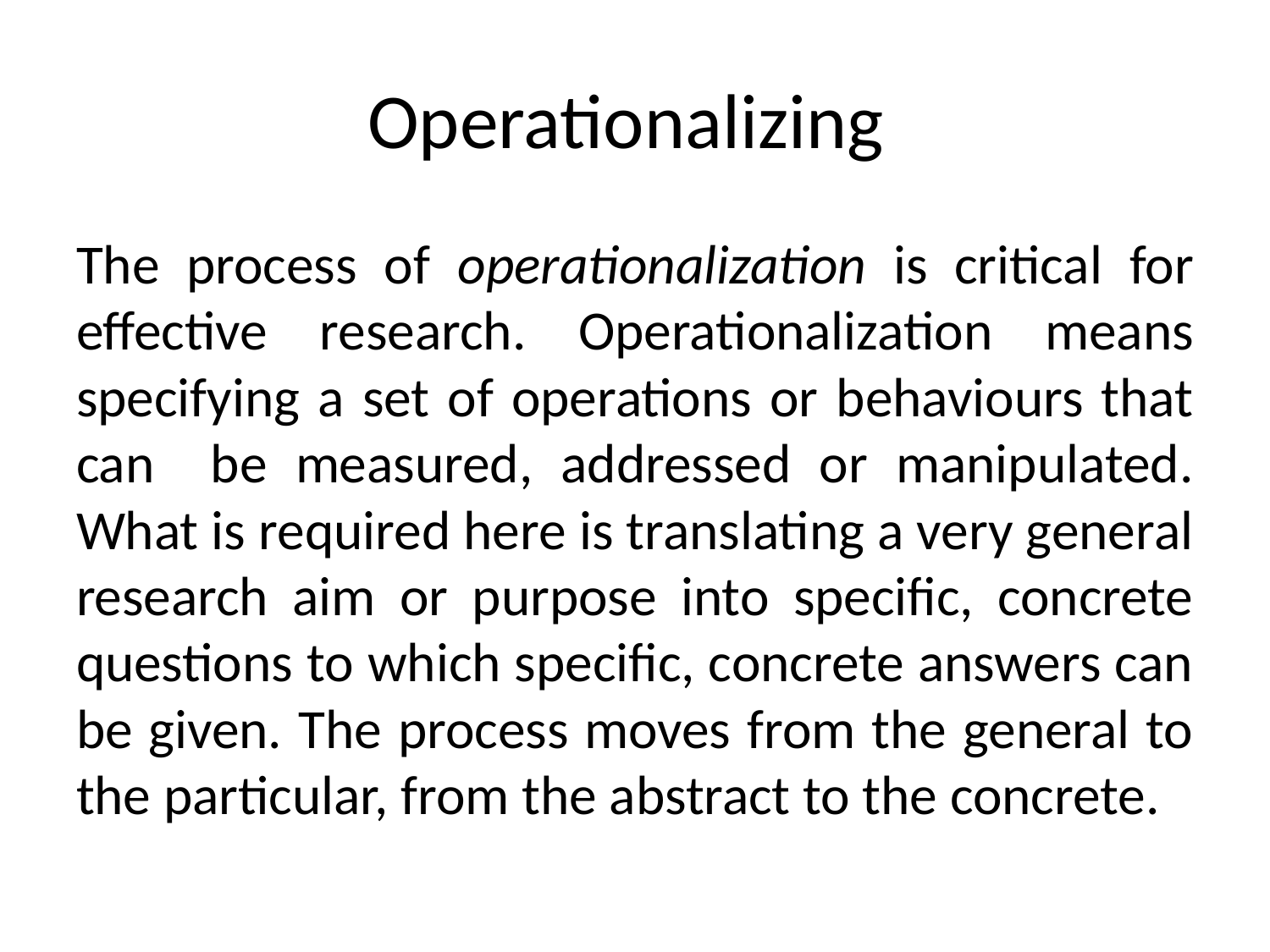

# Operationalizing
The process of operationalization is critical for effective research. Operationalization means specifying a set of operations or behaviours that can  be measured, addressed or manipulated. What is required here is translating a very general research aim or purpose into specific, concrete questions to which specific, concrete answers can be given. The process moves from the general to the particular, from the abstract to the concrete.